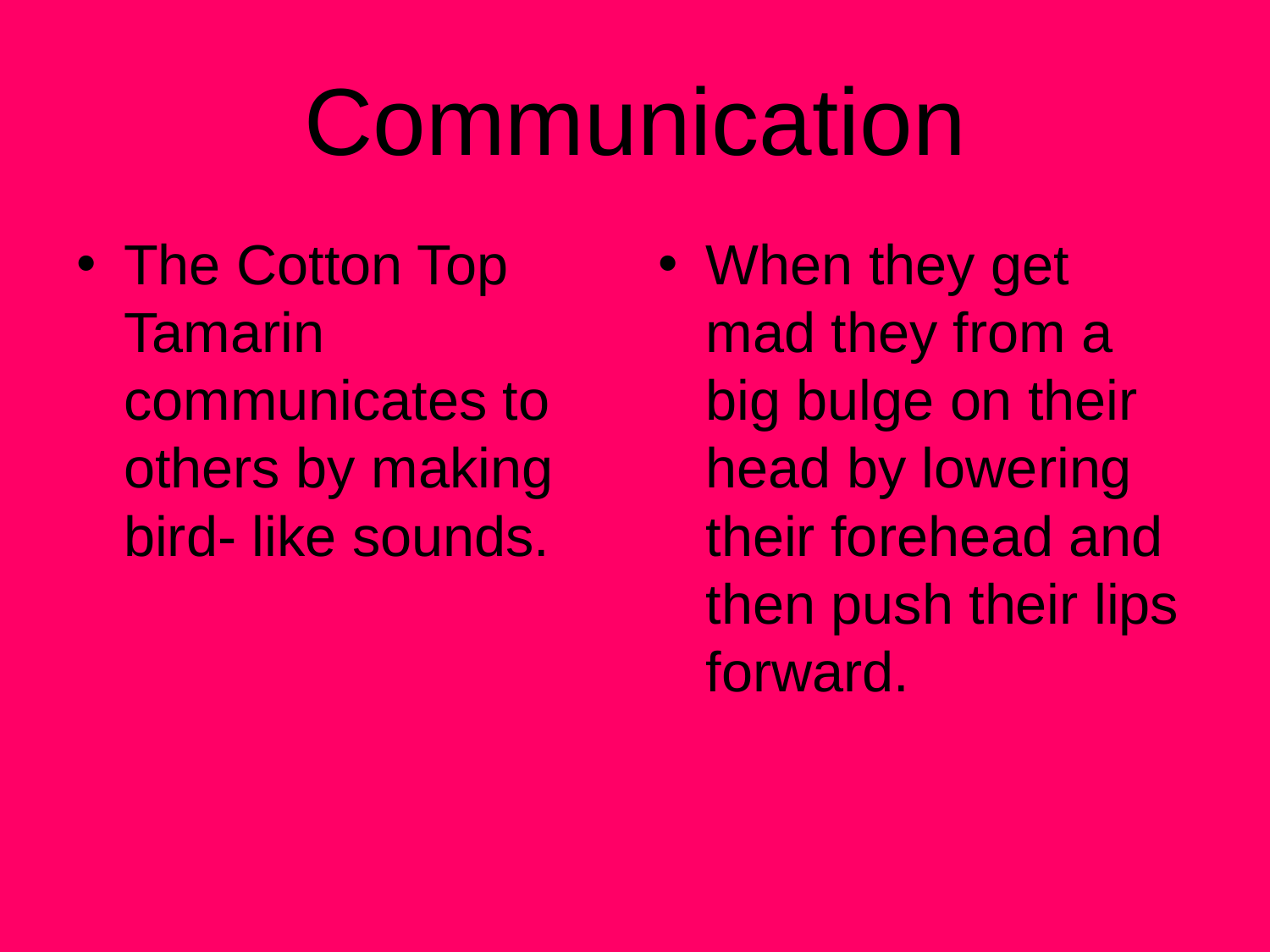

# Communication
The Cotton Top Tamarin communicates to others by making bird- like sounds.
When they get mad they from a big bulge on their head by lowering their forehead and then push their lips forward.